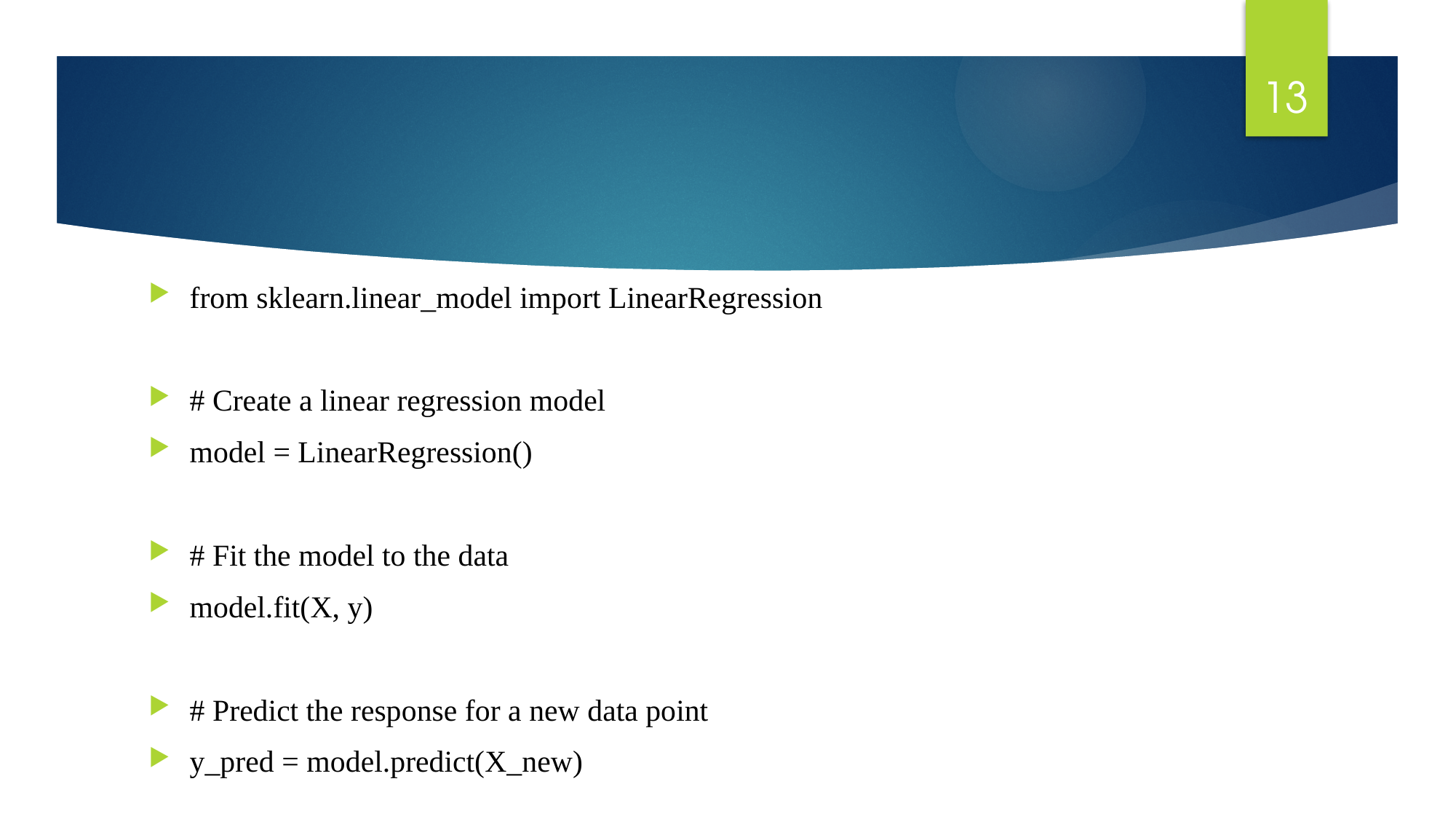

13
#
from sklearn.linear_model import LinearRegression

# Create a linear regression model
model = LinearRegression()

# Fit the model to the data
model.fit(X, y)

# Predict the response for a new data point
y_pred = model.predict(X_new)